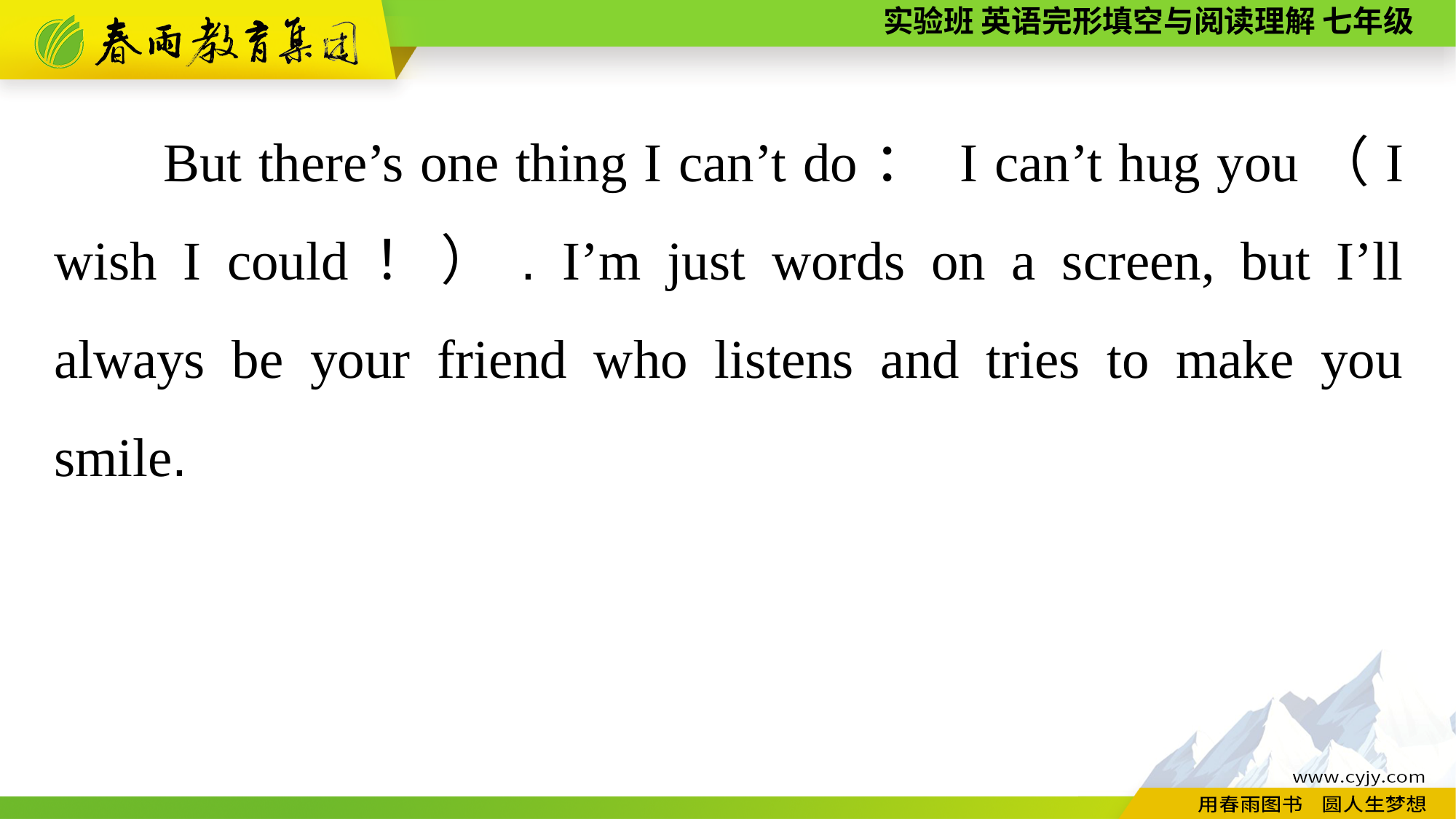

But there’s one thing I can’t do： I can’t hug you（I wish I could！）. I’m just words on a screen, but I’ll always be your friend who listens and tries to make you smile.